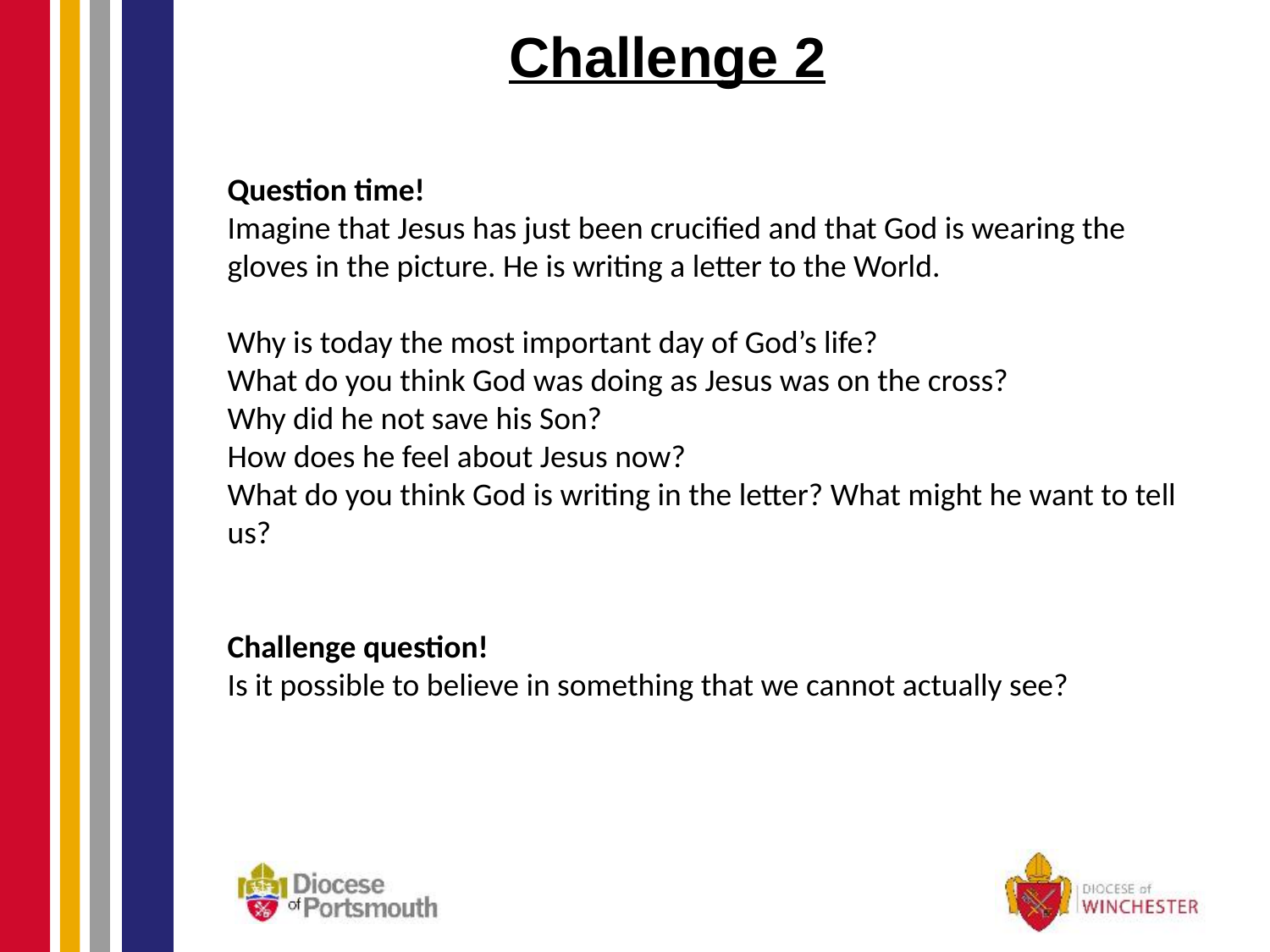

Challenge 2

Question time!
Imagine that Jesus has just been crucified and that God is wearing the gloves in the picture. He is writing a letter to the World.

Why is today the most important day of God’s life?
What do you think God was doing as Jesus was on the cross?
Why did he not save his Son?
How does he feel about Jesus now?
What do you think God is writing in the letter? What might he want to tell us?

Challenge question!
Is it possible to believe in something that we cannot actually see?